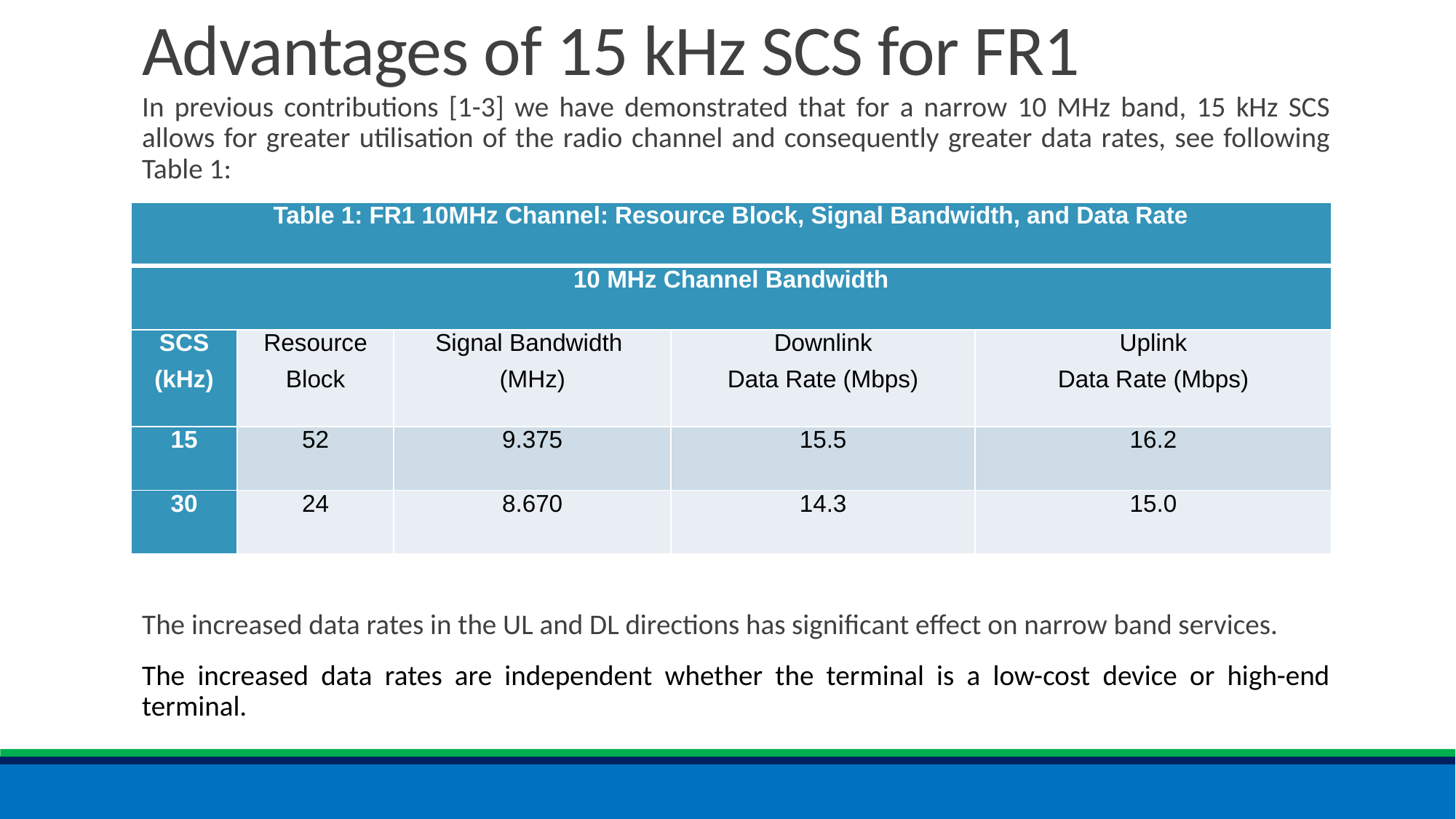

# Advantages of 15 kHz SCS for FR1
In previous contributions [1-3] we have demonstrated that for a narrow 10 MHz band, 15 kHz SCS allows for greater utilisation of the radio channel and consequently greater data rates, see following Table 1:

The increased data rates in the UL and DL directions has significant effect on narrow band services.
The increased data rates are independent whether the terminal is a low-cost device or high-end terminal.

| Table 1: FR1 10MHz Channel: Resource Block, Signal Bandwidth, and Data Rate |  |  |  |  |
| --- | --- | --- | --- | --- |
| 10 MHz Channel Bandwidth |  |  |  |  |
| SCS (kHz) | Resource Block | Signal Bandwidth (MHz) | Downlink Data Rate (Mbps) | Uplink Data Rate (Mbps) |
| 15 | 52 | 9.375 | 15.5 | 16.2 |
| 30 | 24 | 8.670 | 14.3 | 15.0 |